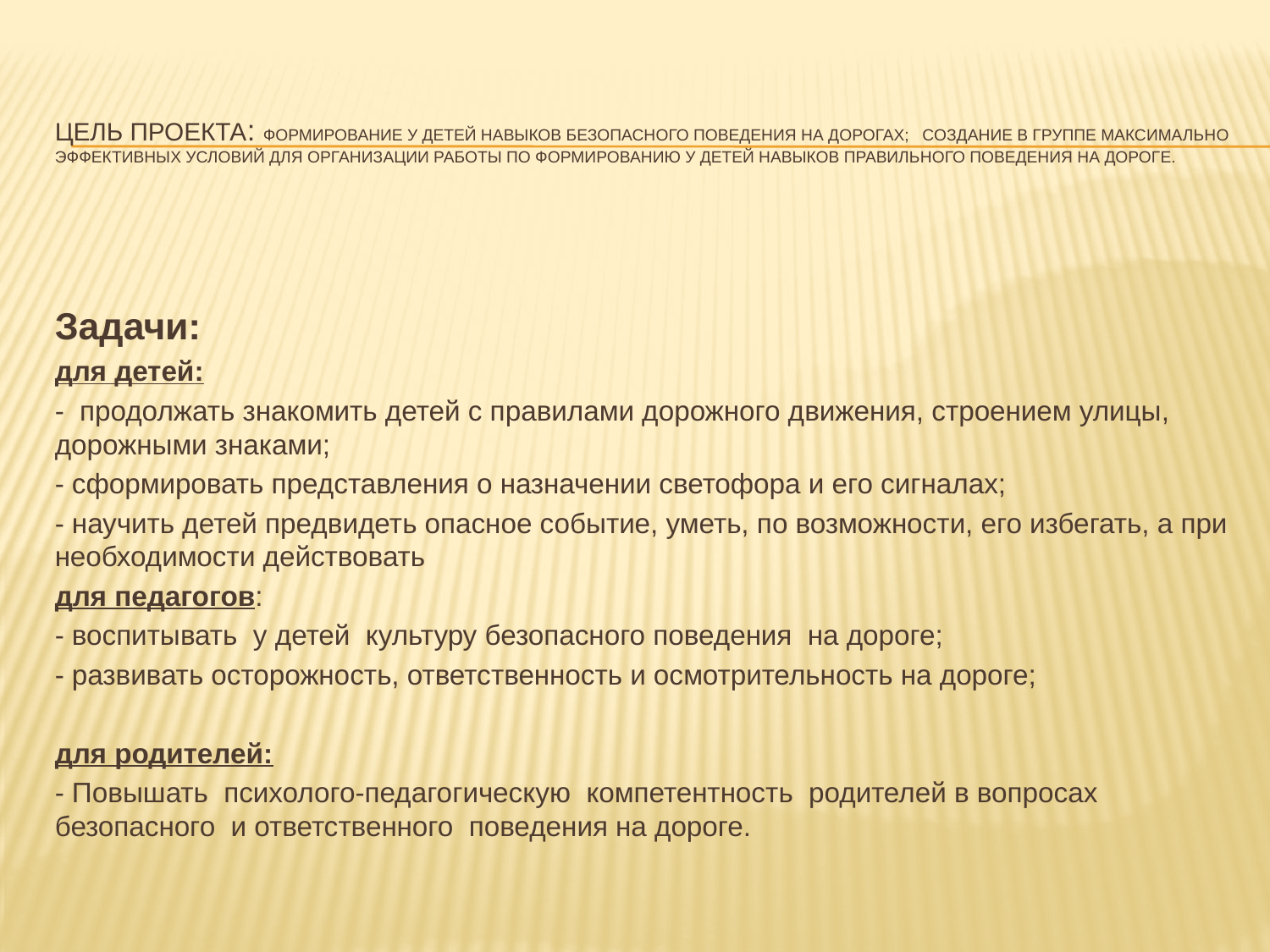

# Цель проекта: Формирование у детей навыков безопасного поведения на дорогах;   Создание в группе максимально эффективных условий для организации работы по формированию у детей навыков правильного поведения на дороге.
Задачи:
для детей:
-  продолжать знакомить детей с правилами дорожного движения, строением улицы, дорожными знаками;
- сформировать представления о назначении светофора и его сигналах;
- научить детей предвидеть опасное событие, уметь, по возможности, его избегать, а при необходимости действовать
для педагогов:
- воспитывать  у детей  культуру безопасного поведения  на дороге;
- развивать осторожность, ответственность и осмотрительность на дороге;

для родителей:
- Повышать  психолого-педагогическую  компетентность  родителей в вопросах безопасного  и ответственного  поведения на дороге.